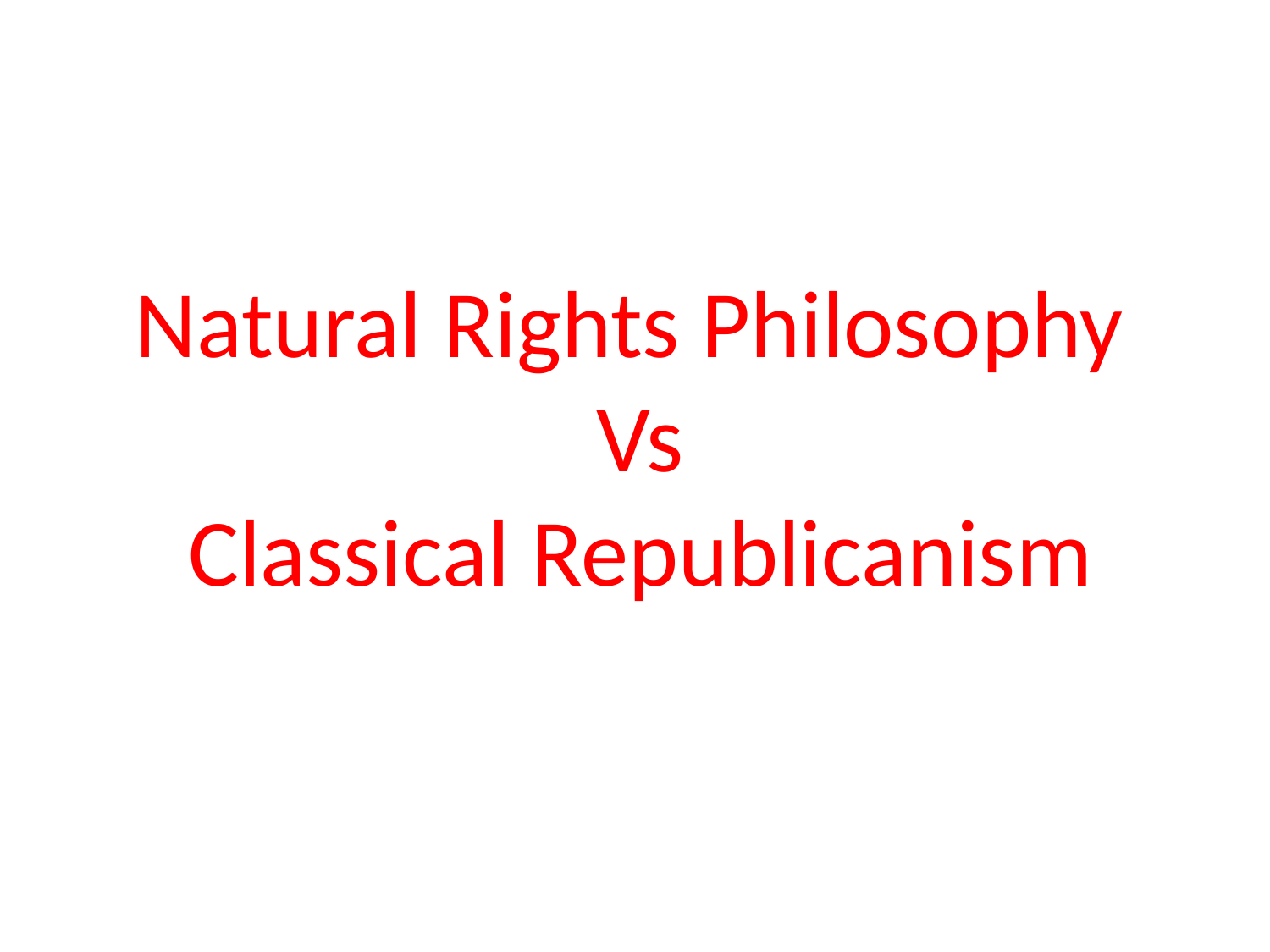

# Natural Rights Philosophy Vs Classical Republicanism